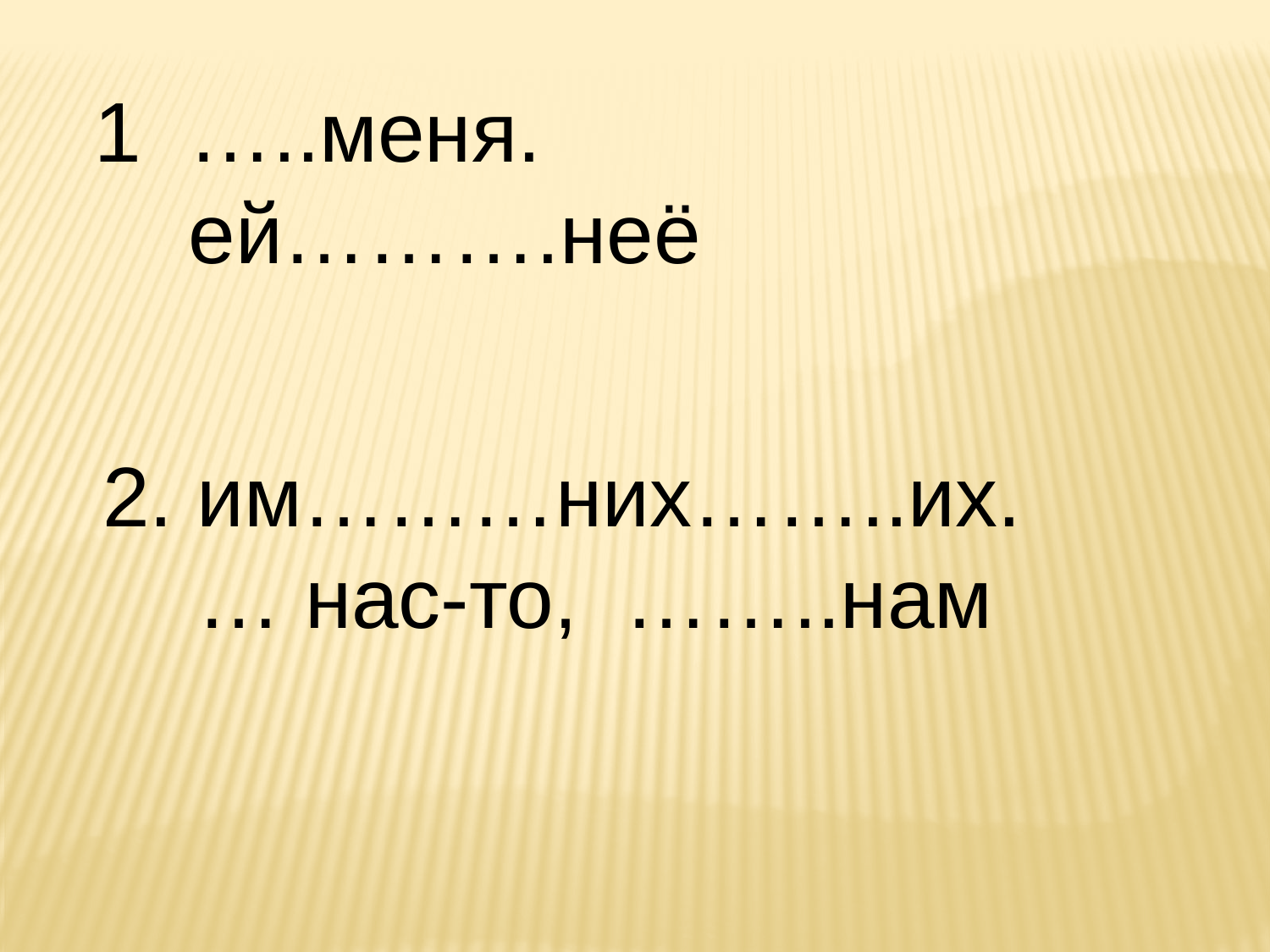

1  …..меня.
    ей……….неё
2. им………них……..их.
    … нас-то,  ……..нам